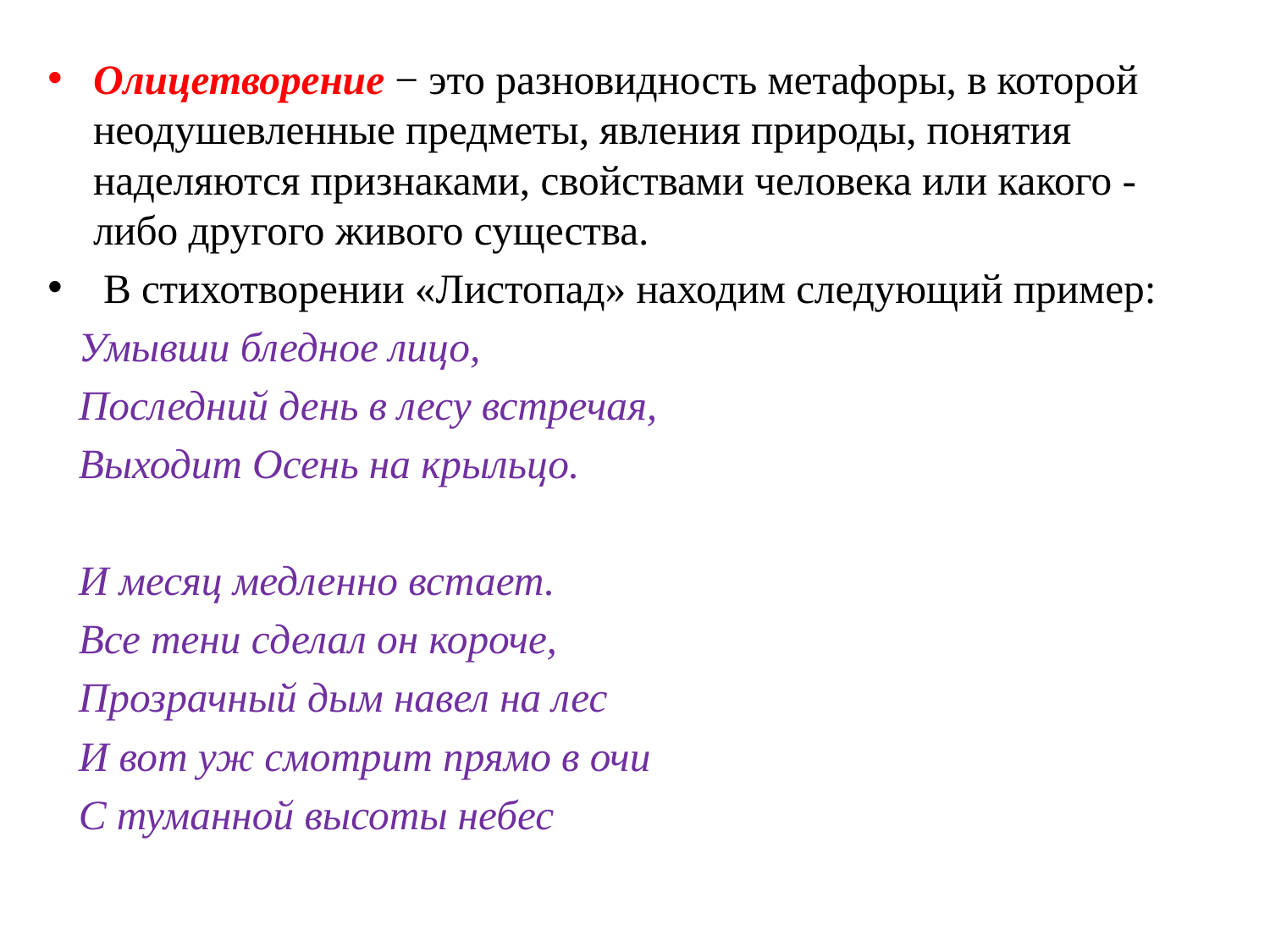

Олицетворение − это разновидность метафоры, в которой неодушевленные предметы, явления природы, понятия наделяются признаками, свойствами человека или какого - либо другого живого существа.
 В стихотворении «Листопад» находим следующий пример:
   Умывши бледное лицо,
   Последний день в лесу встречая,
   Выходит Осень на крыльцо.

   И месяц медленно встает.
   Все тени сделал он короче,
   Прозрачный дым навел на лес
   И вот уж смотрит прямо в очи
   С туманной высоты небес